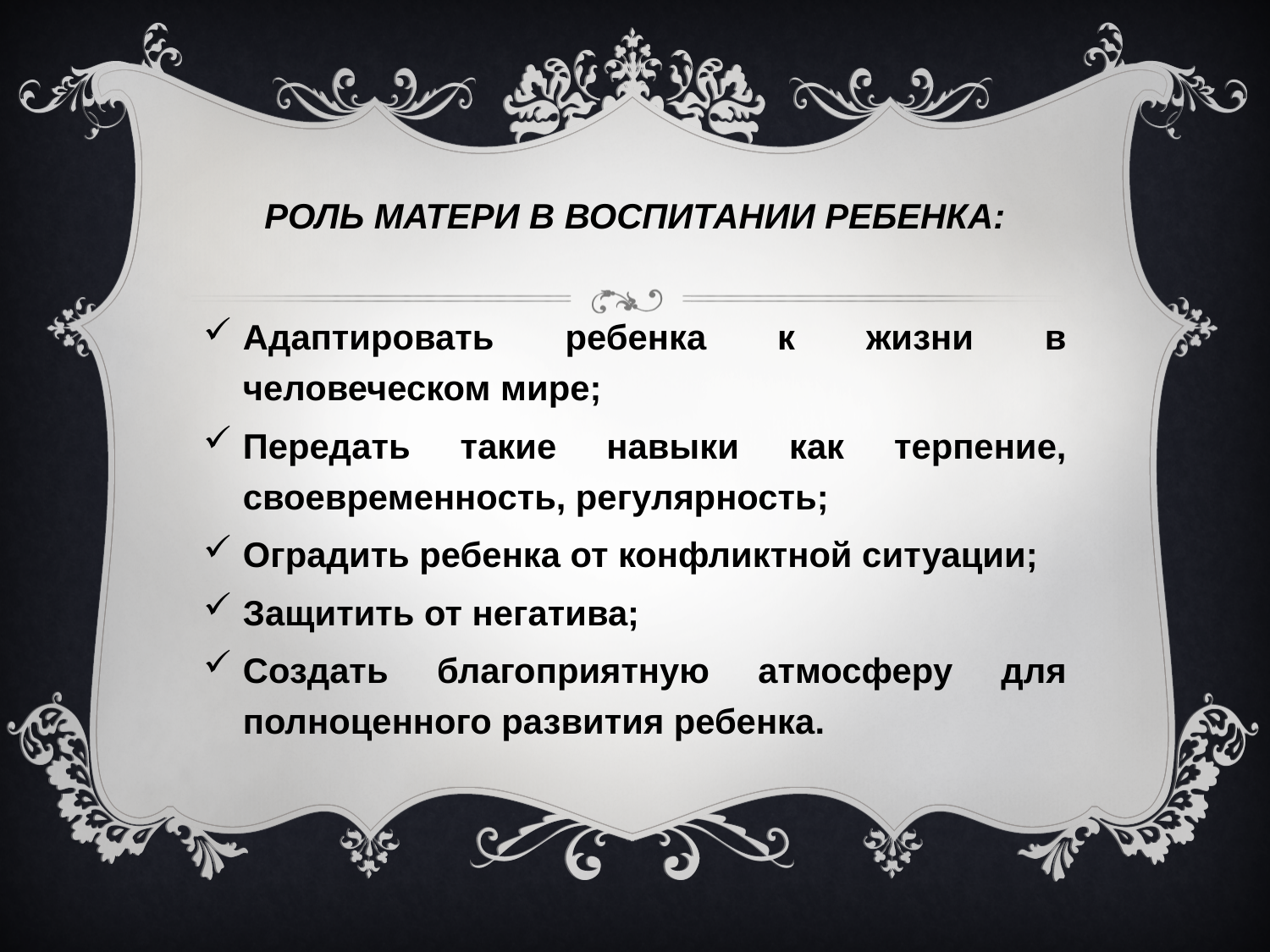

РОЛЬ МАТЕРИ В ВОСПИТАНИИ РЕБЕНКА:

Адаптировать ребенка к жизни в человеческом мире;
Передать такие навыки как терпение, своевременность, регулярность;
Оградить ребенка от конфликтной ситуации;
Защитить от негатива;
Создать благоприятную атмосферу для полноценного развития ребенка.
#